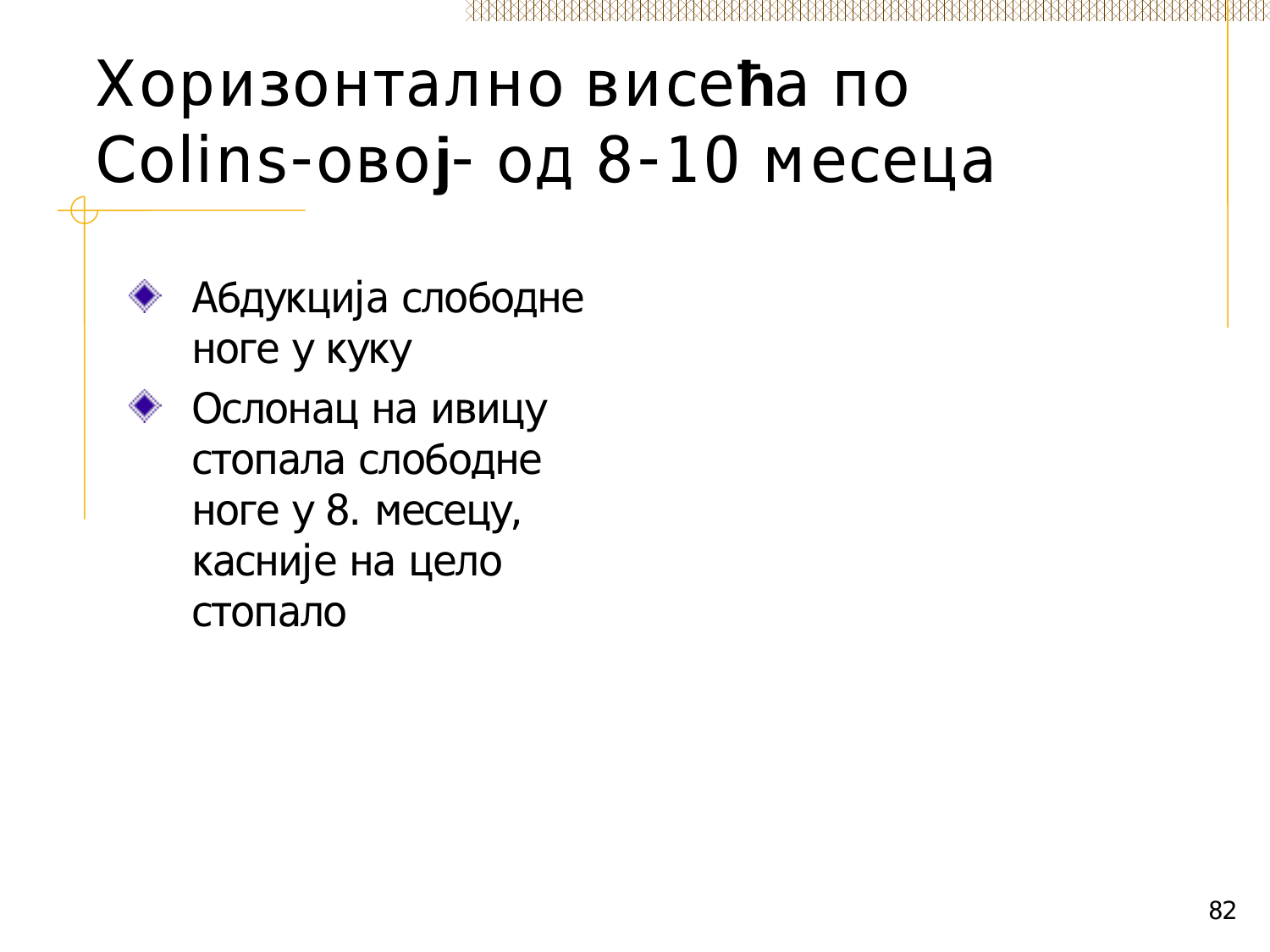

# Хоризонтално висећа по Colins-овој- од 8-10 месеца
Абдукција слободне ноге у куку
Ослонац на ивицу стопала слободне ноге у 8. месецу, касније на цело стопало

82